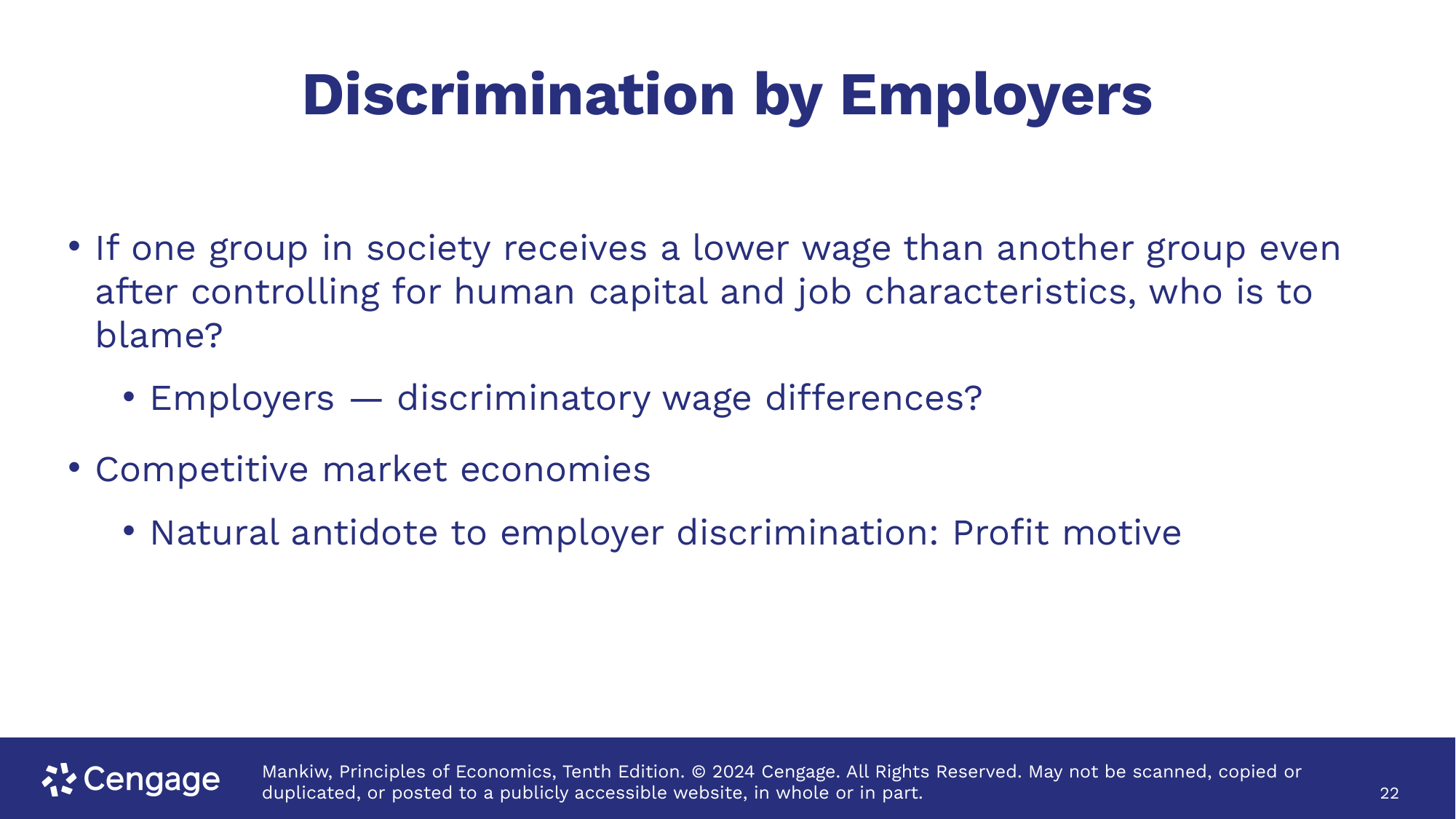

# Discrimination by Employers
If one group in society receives a lower wage than another group even after controlling for human capital and job characteristics, who is to blame?
Employers — discriminatory wage differences?
Competitive market economies
Natural antidote to employer discrimination: Profit motive